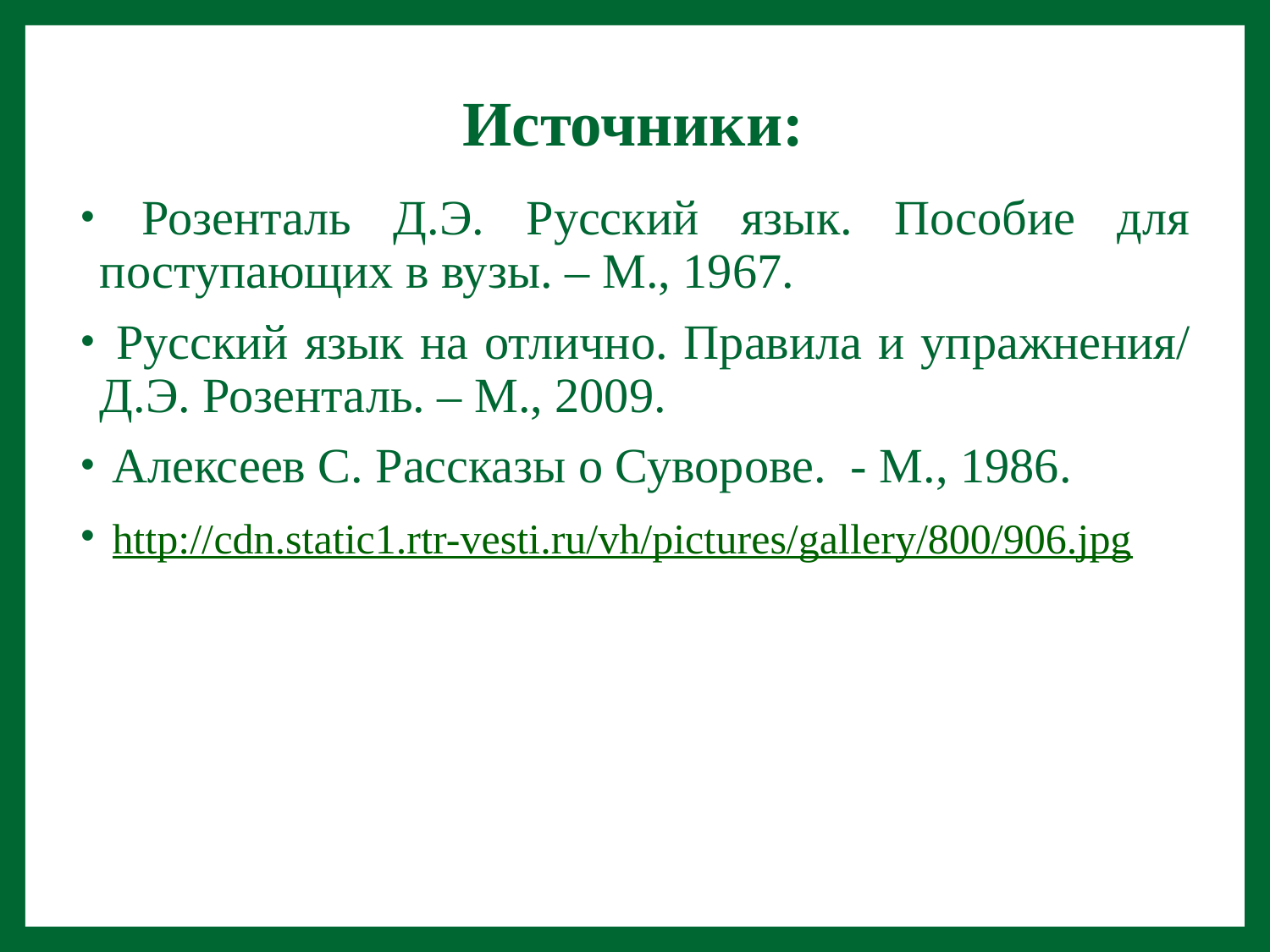

# Источники:
 Розенталь Д.Э. Русский язык. Пособие для поступающих в вузы. – М., 1967.
 Русский язык на отлично. Правила и упражнения/ Д.Э. Розенталь. – М., 2009.
 Алексеев С. Рассказы о Суворове.  - М., 1986.
 http://cdn.static1.rtr-vesti.ru/vh/pictures/gallery/800/906.jpg